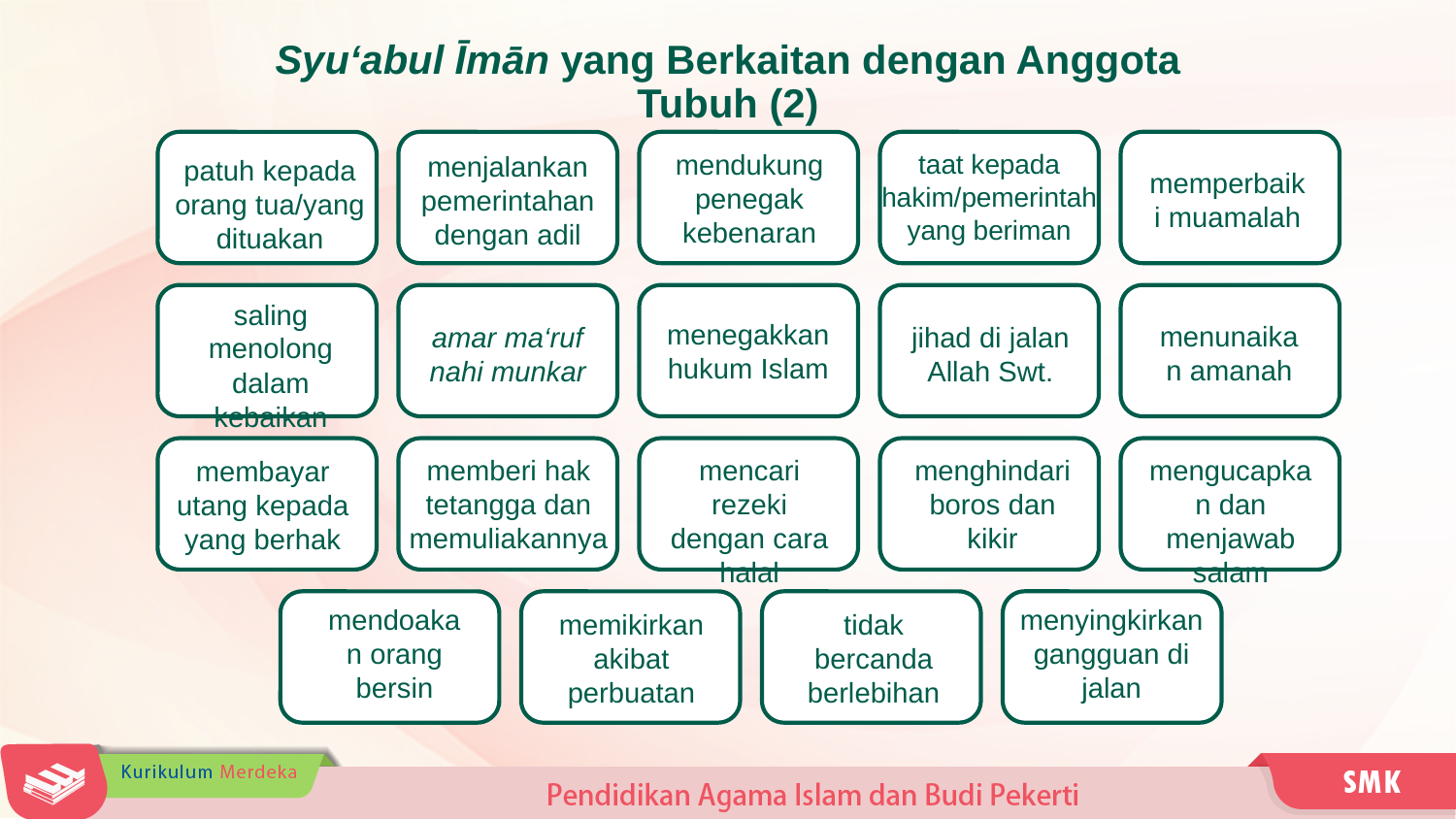

Syu‘abul Īmān yang Berkaitan dengan Anggota Tubuh (2)

patuh kepada orang tua/yang dituakan

menjalankan pemerintahan dengan adil

mendukung penegak kebenaran

taat kepada hakim/pemerintah yang beriman

memperbaiki muamalah

saling menolong dalam kebaikan

jihad di jalan Allah Swt.

menunaikan amanah

amar ma‘ruf nahi munkar

menegakkan hukum Islam

membayar utang kepada yang berhak

memberi hak tetangga dan memuliakannya

mencari rezeki dengan cara halal

menghindari boros dan kikir

mengucapkan dan menjawab salam

mendoakan orang bersin

memikirkan akibat perbuatan

tidak bercanda berlebihan

menyingkirkan gangguan di jalan